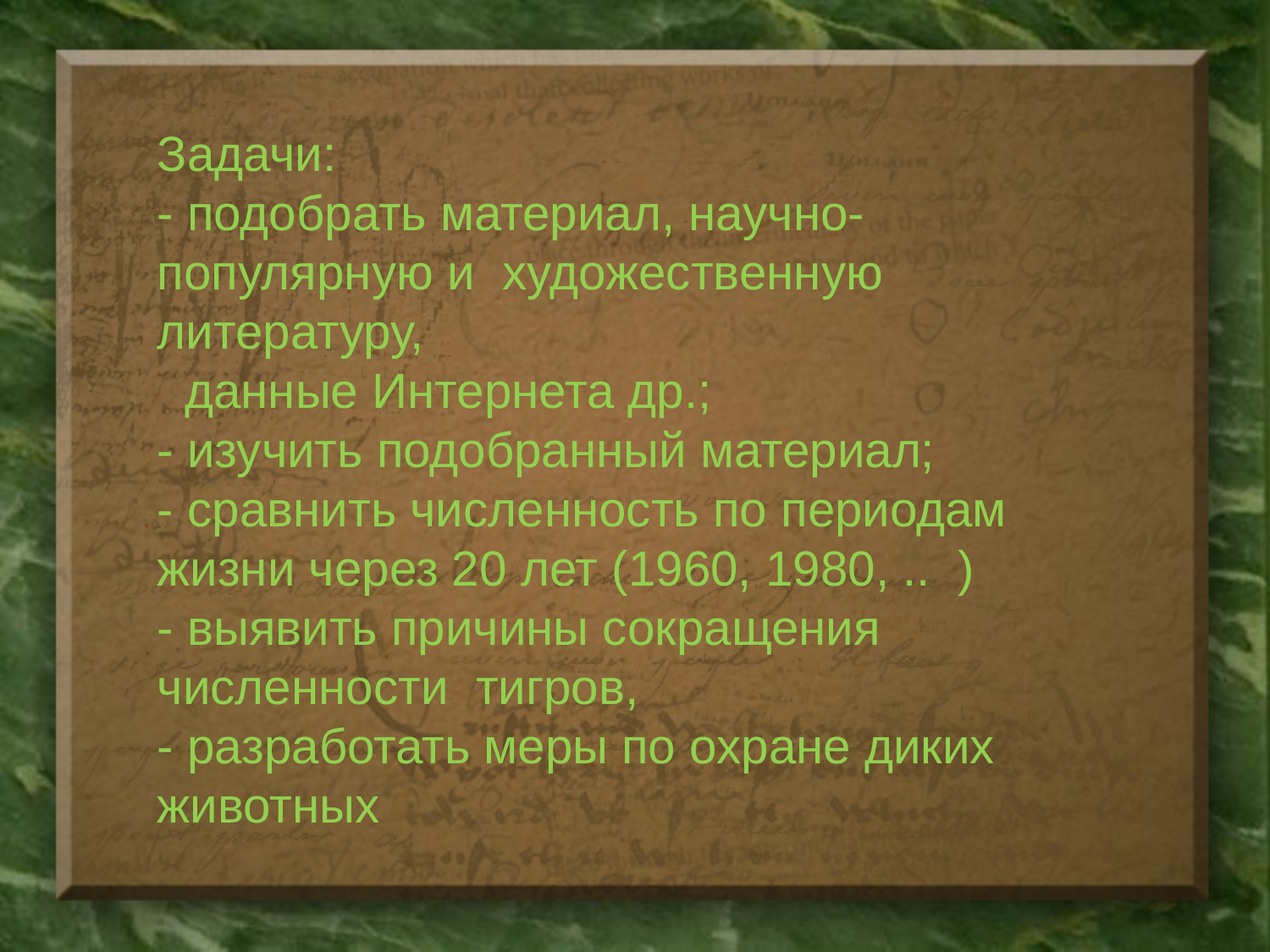

Задачи:
- подобрать материал, научно-популярную и  художественную литературу,
  данные Интернета др.;
- изучить подобранный материал;
- сравнить численность по периодам жизни через 20 лет (1960, 1980, ..  )
- выявить причины сокращения численности  тигров,
- разработать меры по охране диких животных